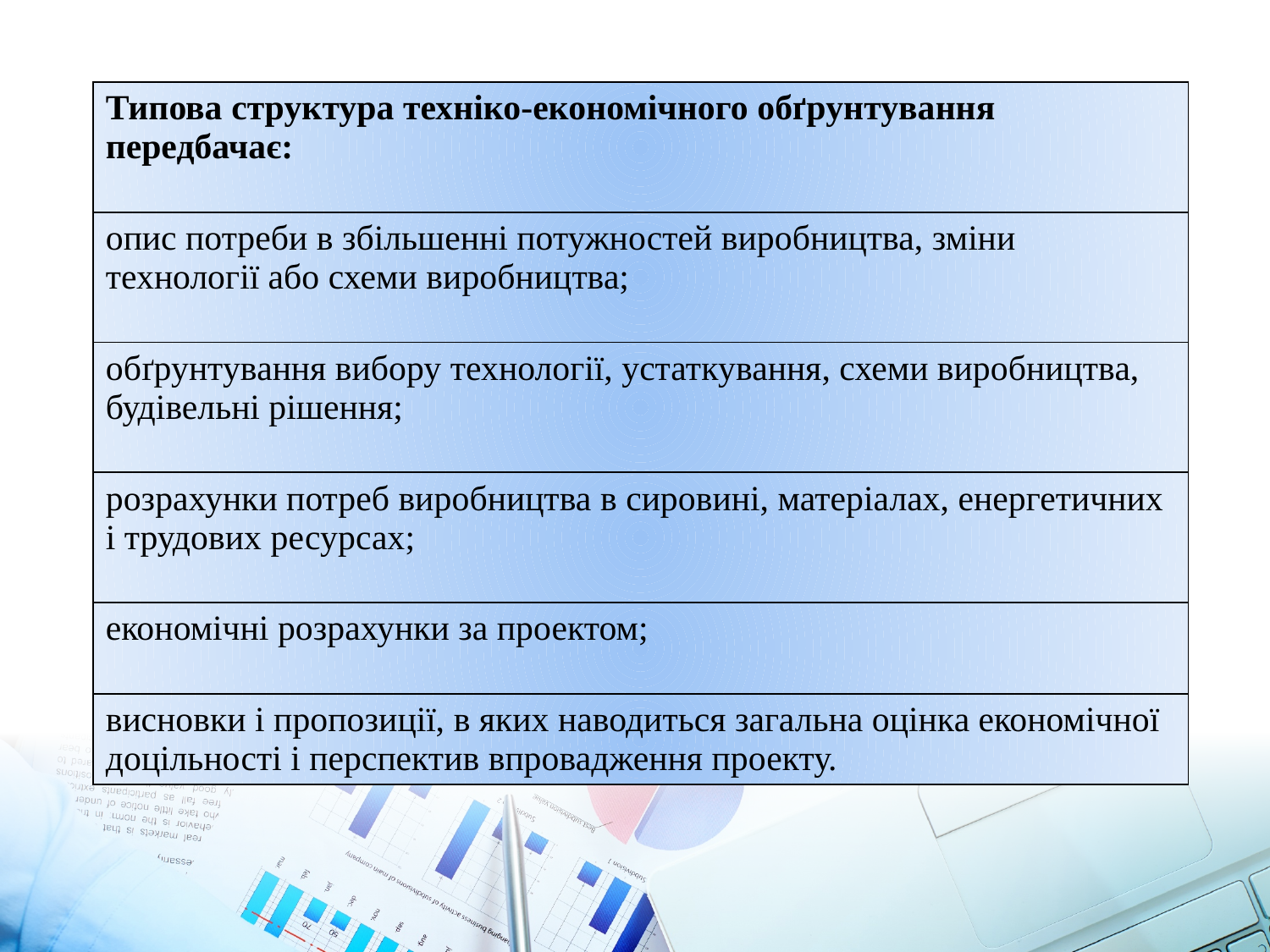

| Типова структура техніко-економічного обґрунтування передбачає: |
| --- |
| опис потреби в збільшенні потужностей виробництва, зміни технології або схеми виробництва; |
| обґрунтування вибору технології, устаткування, схеми виробництва, будівельні рішення; |
| розрахунки потреб виробництва в сировині, матеріалах, енергетичних і трудових ресурсах; |
| економічні розрахунки за проектом; |
| висновки і пропозиції, в яких наводиться загальна оцінка економічної доцільності і перспектив впровадження проекту. |